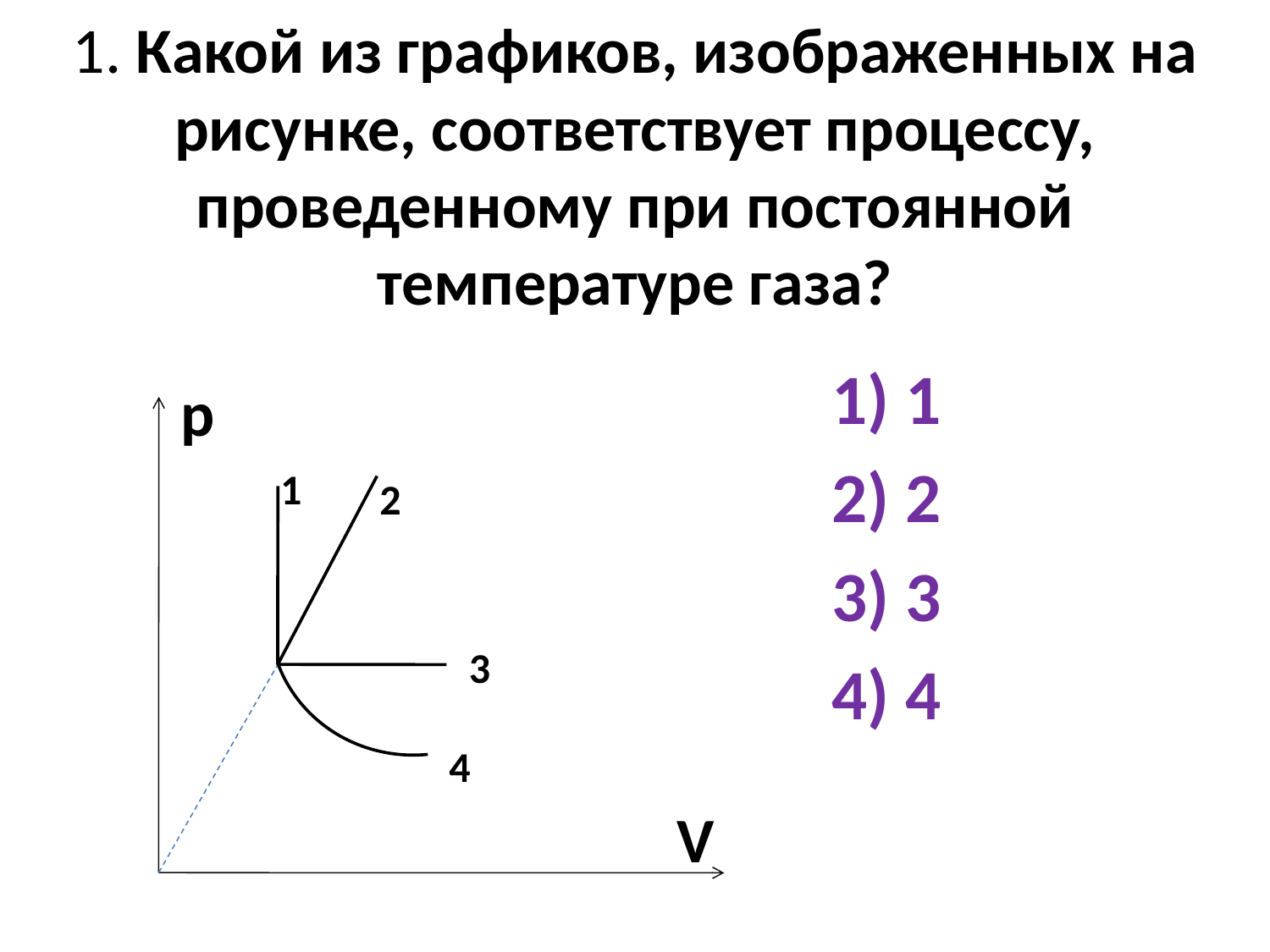

# 1. Какой из графиков, изображенных на рисунке, соответствует процессу, проведенному при постоянной температуре газа?
                                   1) 1
                            2) 2
                            3) 3
                            4) 4
р
1
2

3
4
V